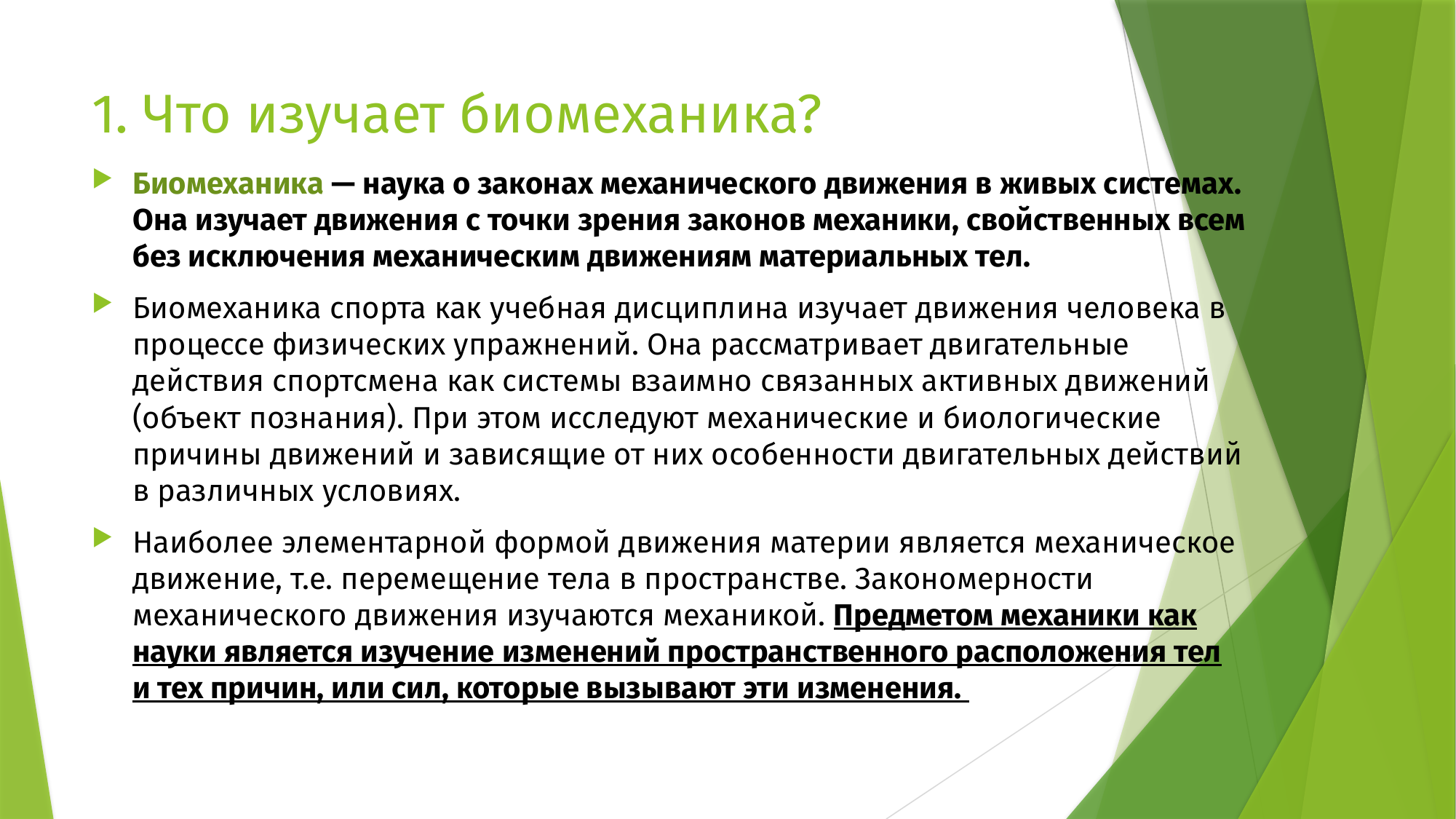

# 1. Что изучает биомеханика?
Биомеханика — наука о законах механического движения в живых системах. Она изучает движения с точки зрения законов механики, свойственных всем без исключения механическим движениям материальных тел.
Биомеханика спорта как учебная дисциплина изучает движения человека в процессе физических упражнений. Она рассматривает двигательные действия спортсмена как системы взаимно связанных активных движений (объект познания). При этом исследуют механические и биологические причины движений и зависящие от них особенности двигательных действий в различных условиях.
Наиболее элементарной формой движения материи является механическое движение, т.е. перемещение тела в пространстве. Закономерности механического движения изучаются механикой. Предметом механики как науки является изучение изменений пространственного расположения тел и тех причин, или сил, которые вызывают эти изменения.